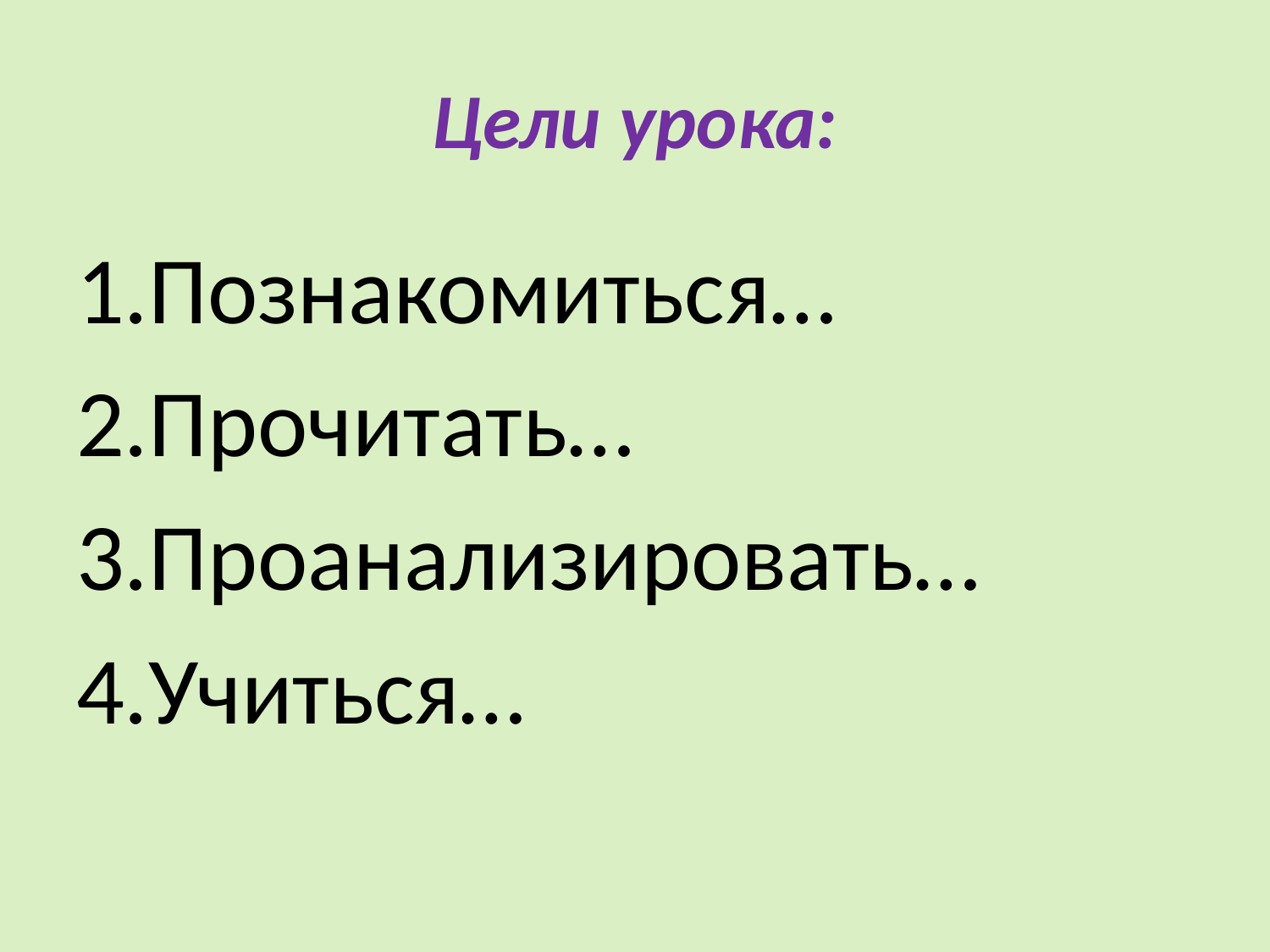

# Цели урока:
Познакомиться…
Прочитать…
Проанализировать…
Учиться…